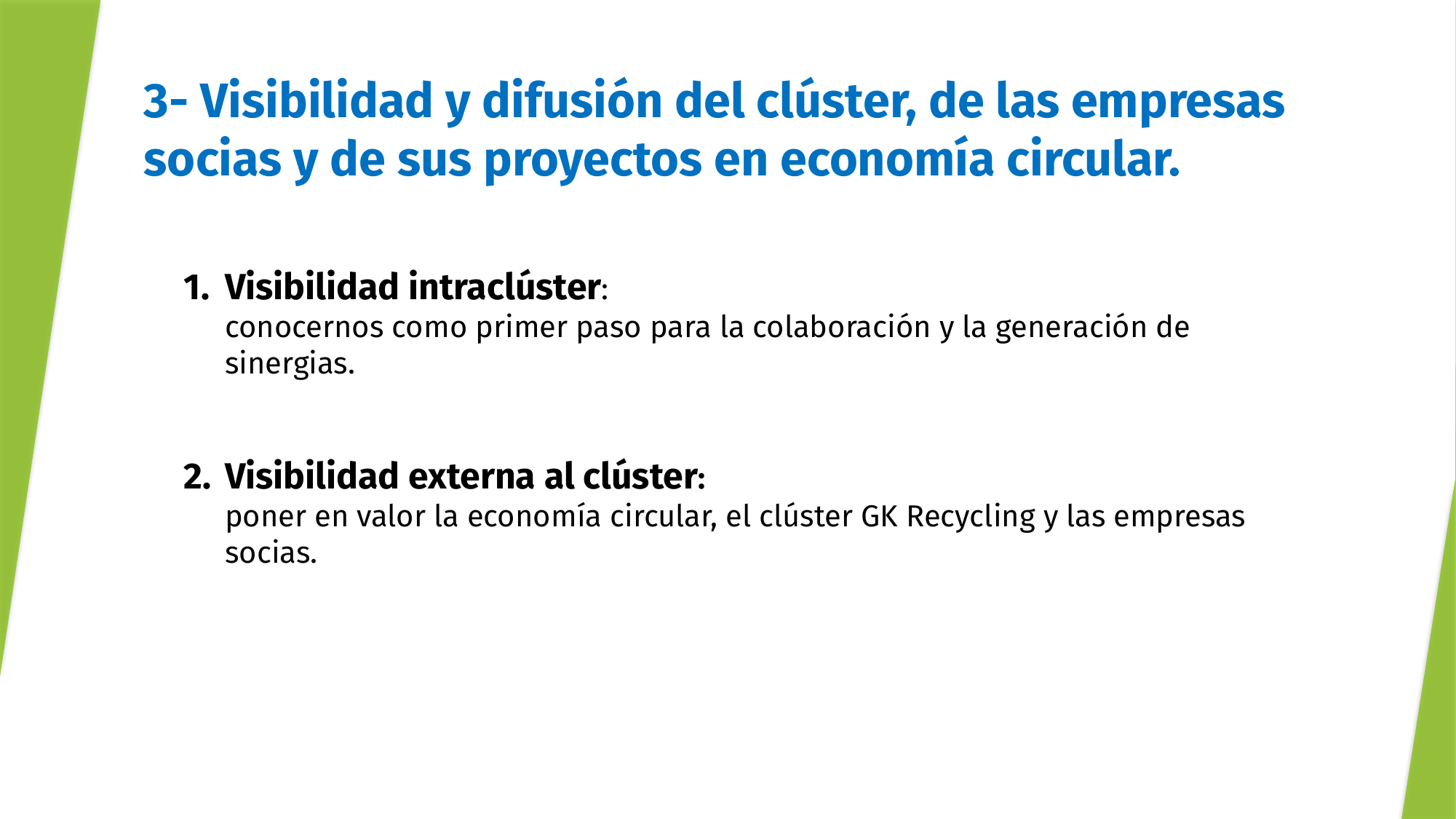

# 3- Visibilidad y difusión del clúster, de las empresas socias y de sus proyectos en economía circular.
Visibilidad intraclúster:
conocernos como primer paso para la colaboración y la generación de sinergias.
Visibilidad externa al clúster:
poner en valor la economía circular, el clúster GK Recycling y las empresas socias.